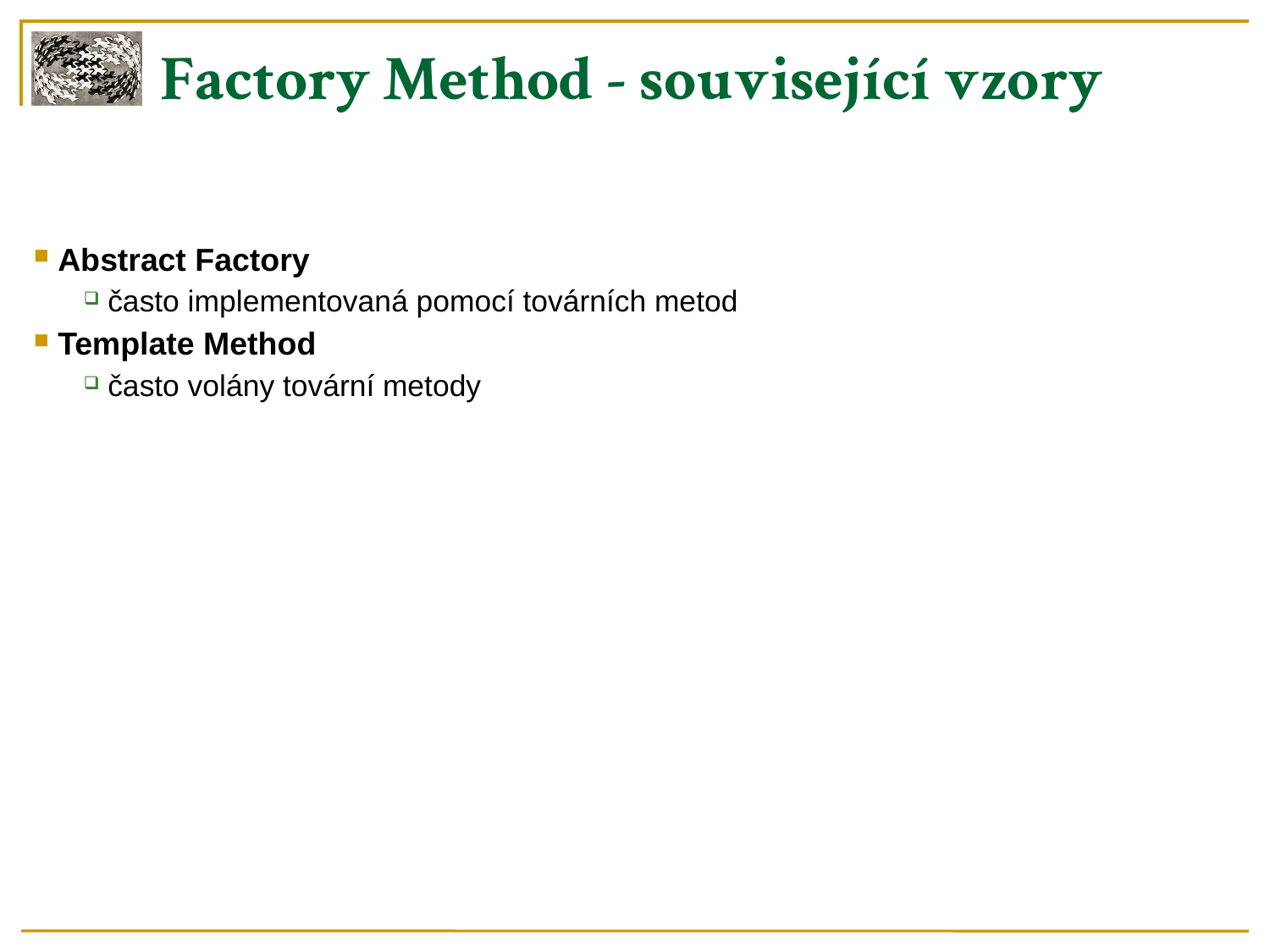

Factory Method - související vzory

Abstract Factory
často implementovaná pomocí továrních metod
Template Method
často volány tovární metody